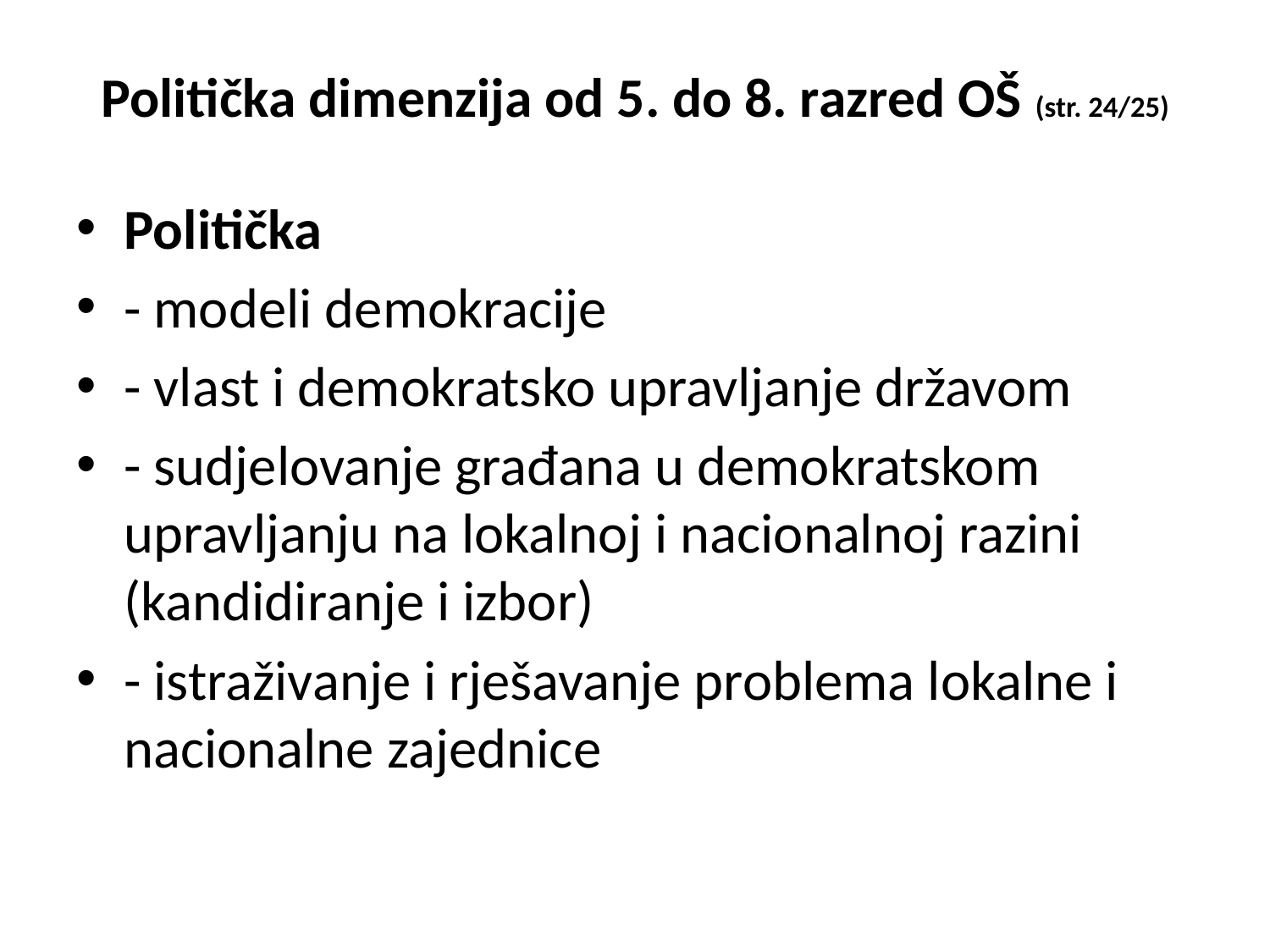

# Politička dimenzija od 5. do 8. razred OŠ (str. 24/25)
Politička
- modeli demokracije
- vlast i demokratsko upravljanje državom
- sudjelovanje građana u demokratskom upravljanju na lokalnoj i nacionalnoj razini (kandidiranje i izbor)
- istraživanje i rješavanje problema lokalne i nacionalne zajednice